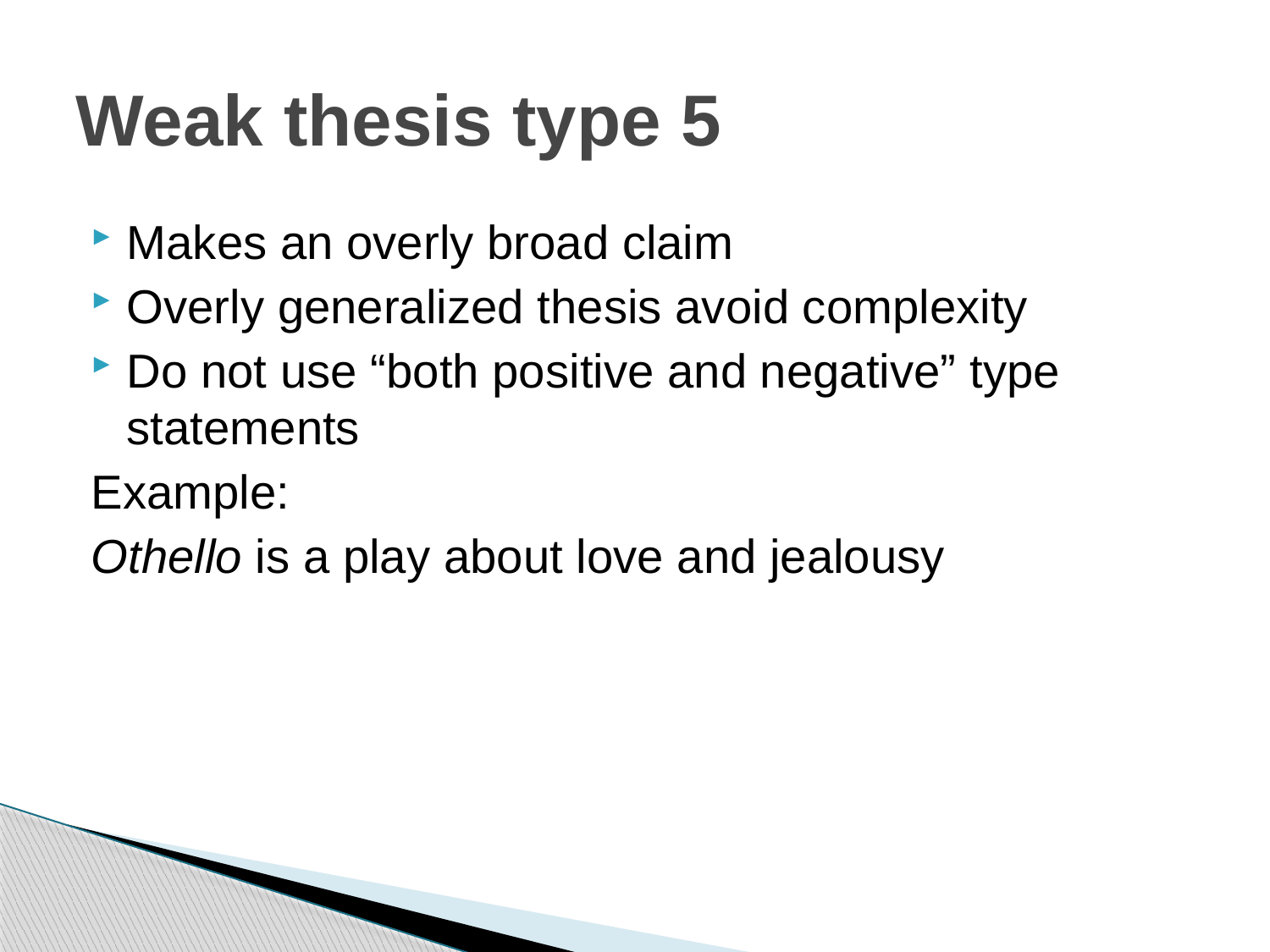

# Weak thesis type 5
Makes an overly broad claim
Overly generalized thesis avoid complexity
Do not use “both positive and negative” type statements
Example:
Othello is a play about love and jealousy